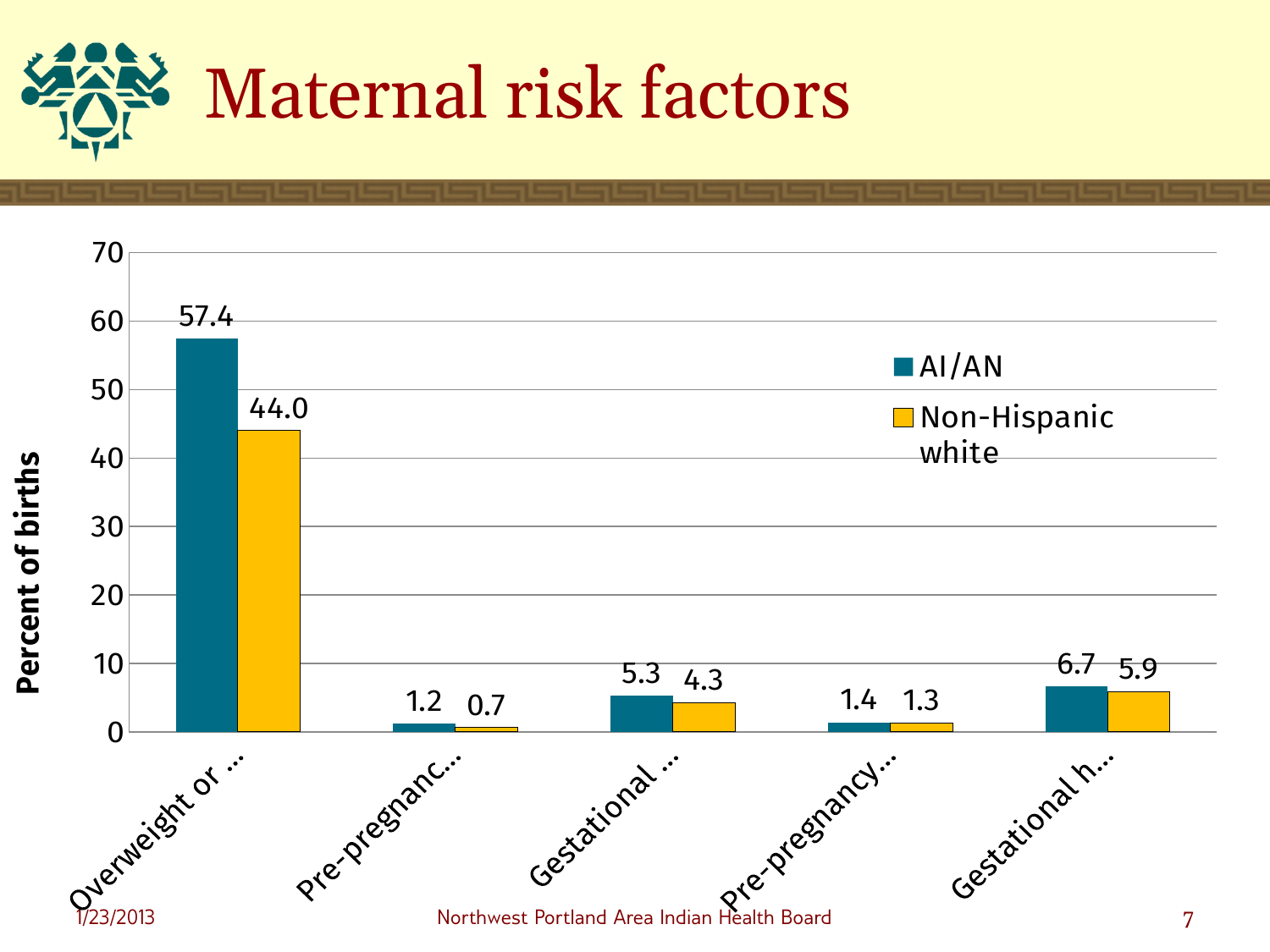

# Maternal risk factors

### Chart

| Category |  |  |
|---|---|---|
| Overweight or obese (BMI>25) | 57.4 | 44.0 |
| Pre-pregnancy diabetes | 1.19 | 0.67 |
| Gestational diabetes | 5.31 | 4.26 |
| Pre-pregnancy hypertension | 1.4 | 1.3 |
| Gestational hypertension | 6.66 | 5.91 |
1/23/2013
Northwest Portland Area Indian Health Board
7